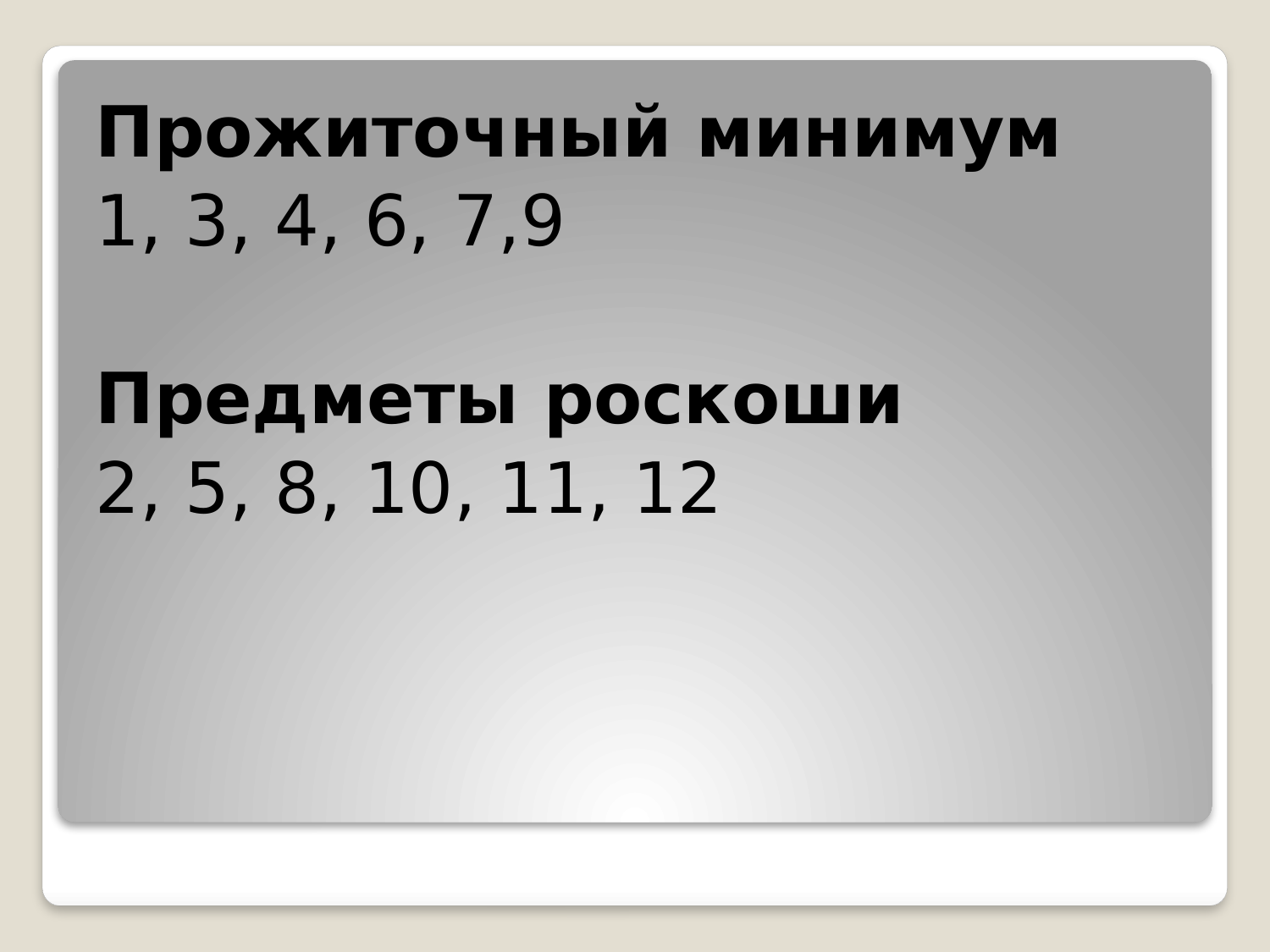

Прожиточный минимум
1, 3, 4, 6, 7,9

Предметы роскоши
2, 5, 8, 10, 11, 12